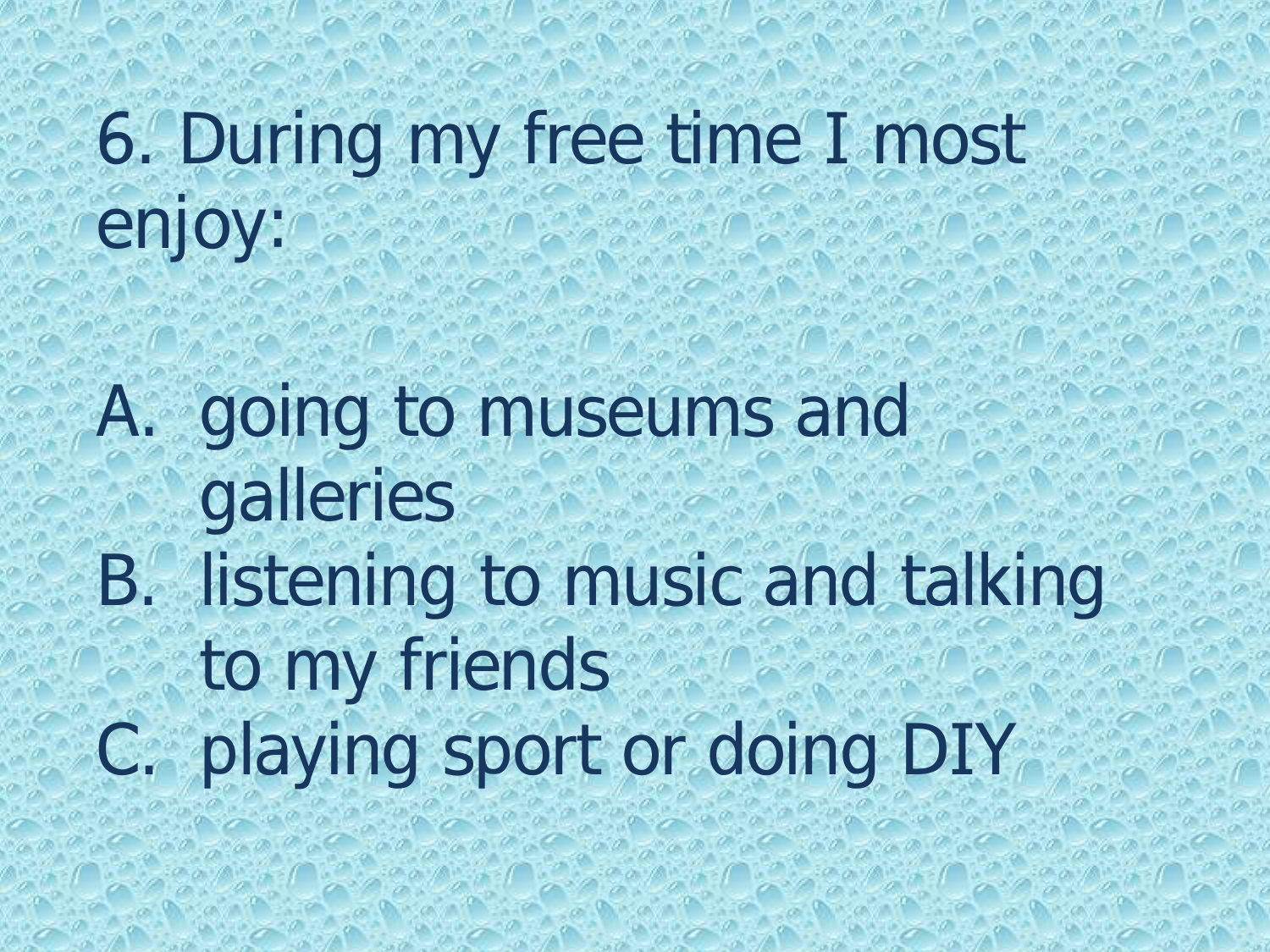

6. During my free time I most enjoy:

going to museums and galleries
listening to music and talking to my friends
playing sport or doing DIY